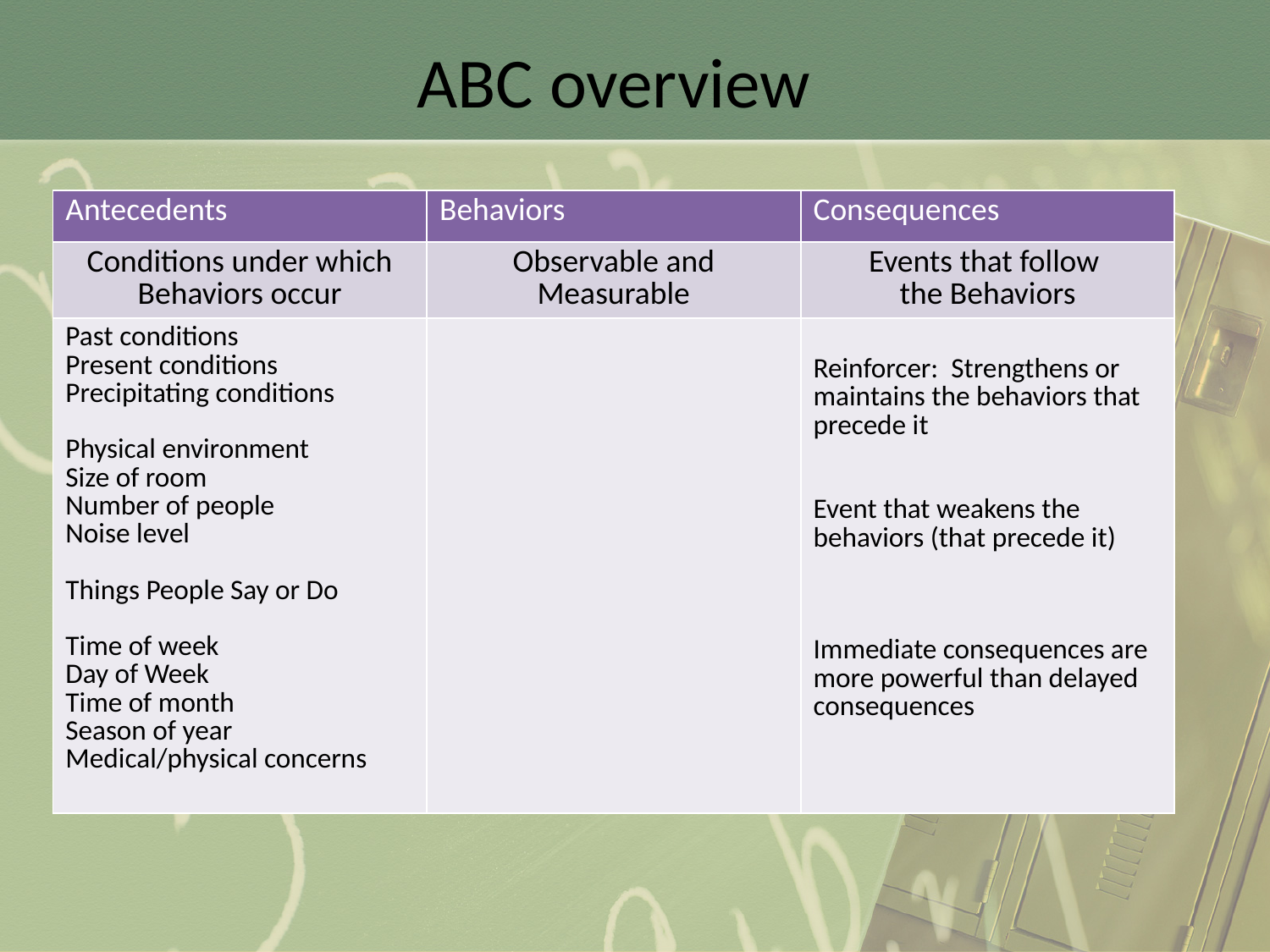

# ABC overview
| Antecedents | Behaviors | Consequences |
| --- | --- | --- |
| Conditions under which Behaviors occur | Observable and Measurable | Events that follow the Behaviors |
| Past conditions Present conditions Precipitating conditions Physical environment Size of room Number of people Noise level Things People Say or Do Time of week Day of Week Time of month Season of year Medical/physical concerns |  | Reinforcer: Strengthens or maintains the behaviors that precede it Event that weakens the behaviors (that precede it) Immediate consequences are more powerful than delayed consequences |